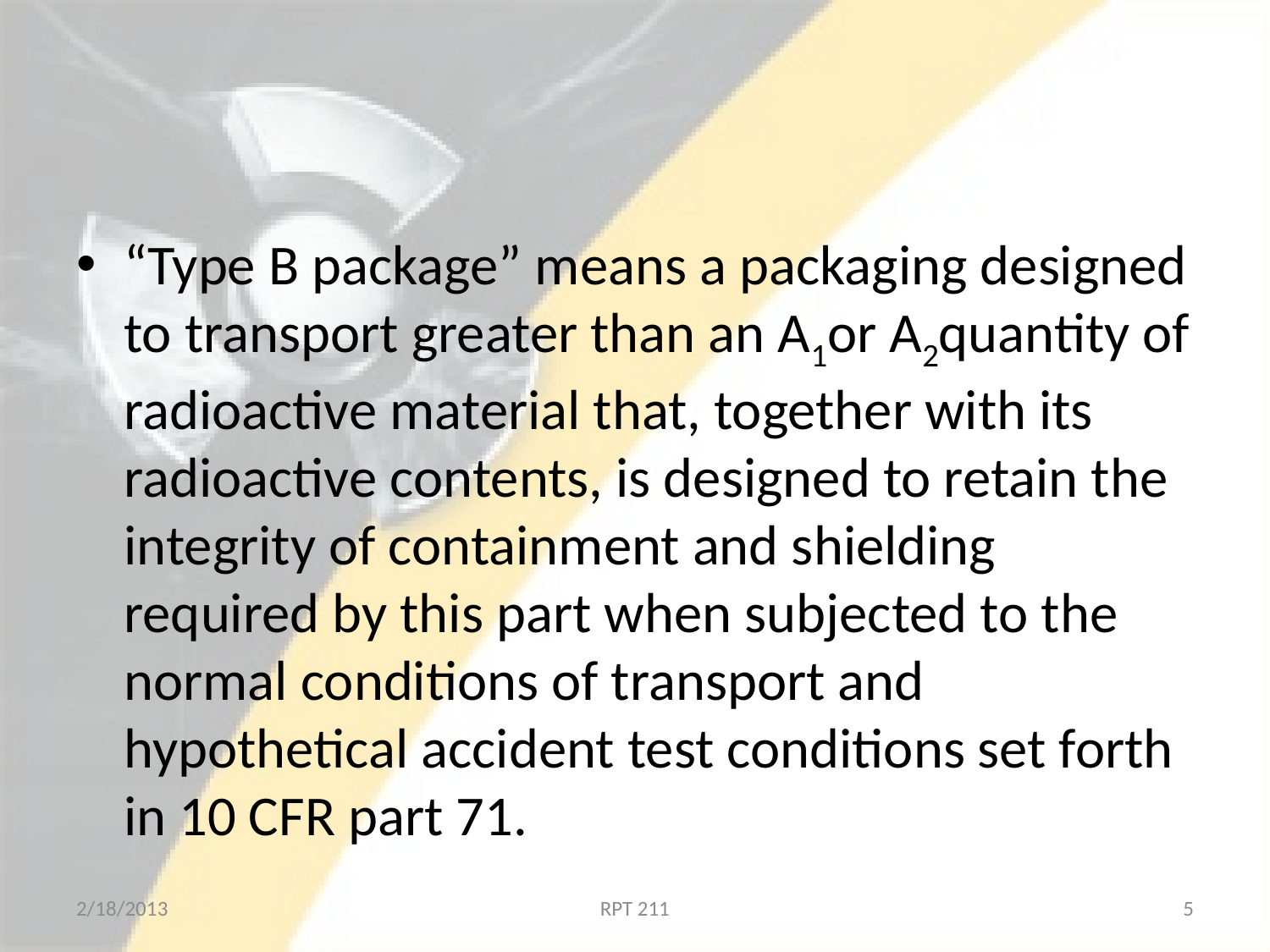

“Type B package” means a packaging designed to transport greater than an A1or A2quantity of radioactive material that, together with its radioactive contents, is designed to retain the integrity of containment and shielding required by this part when subjected to the normal conditions of transport and hypothetical accident test conditions set forth in 10 CFR part 71.
2/18/2013
RPT 211
5